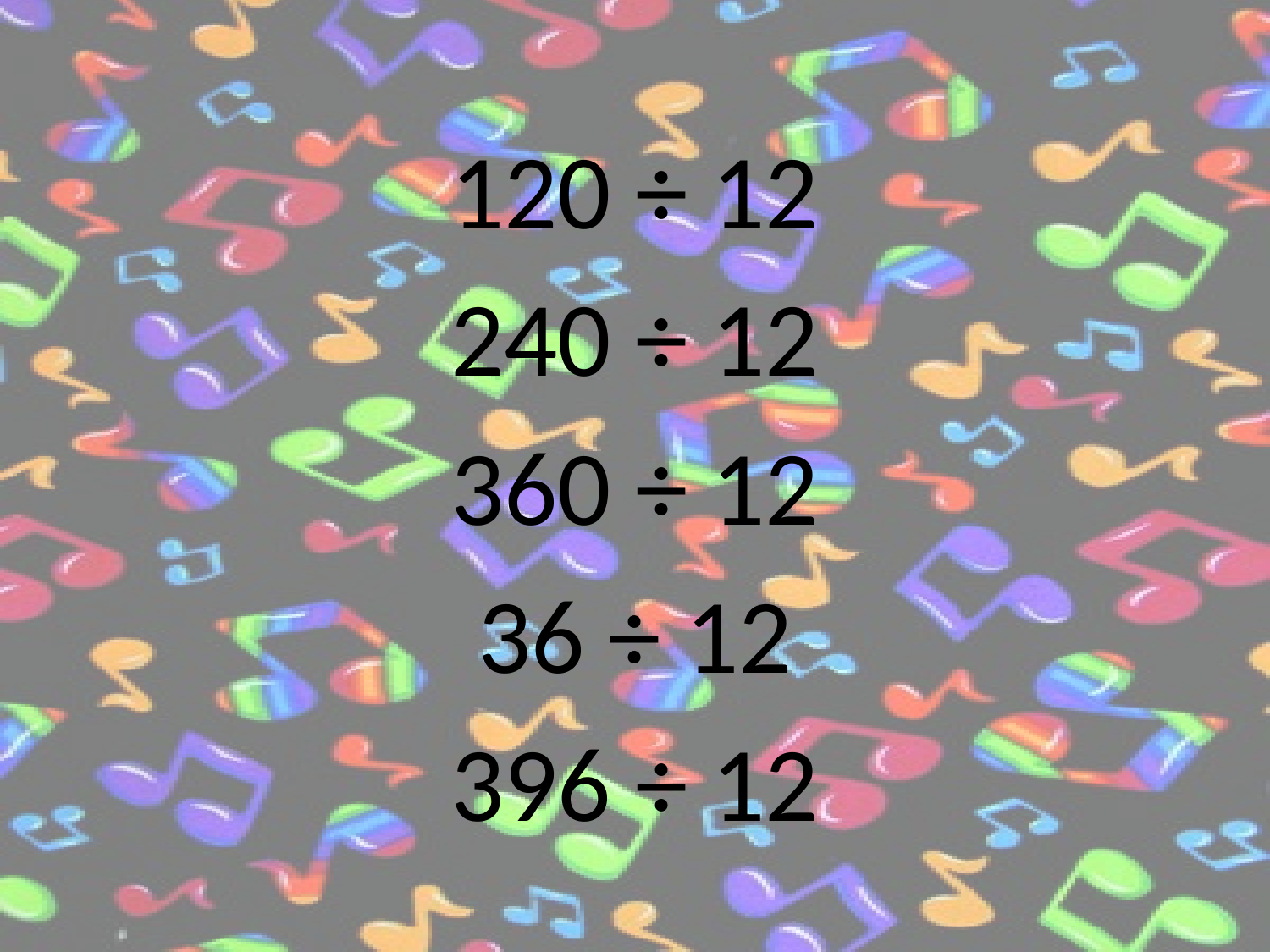

120 ÷ 12
240 ÷ 12
360 ÷ 12
36 ÷ 12
396 ÷ 12